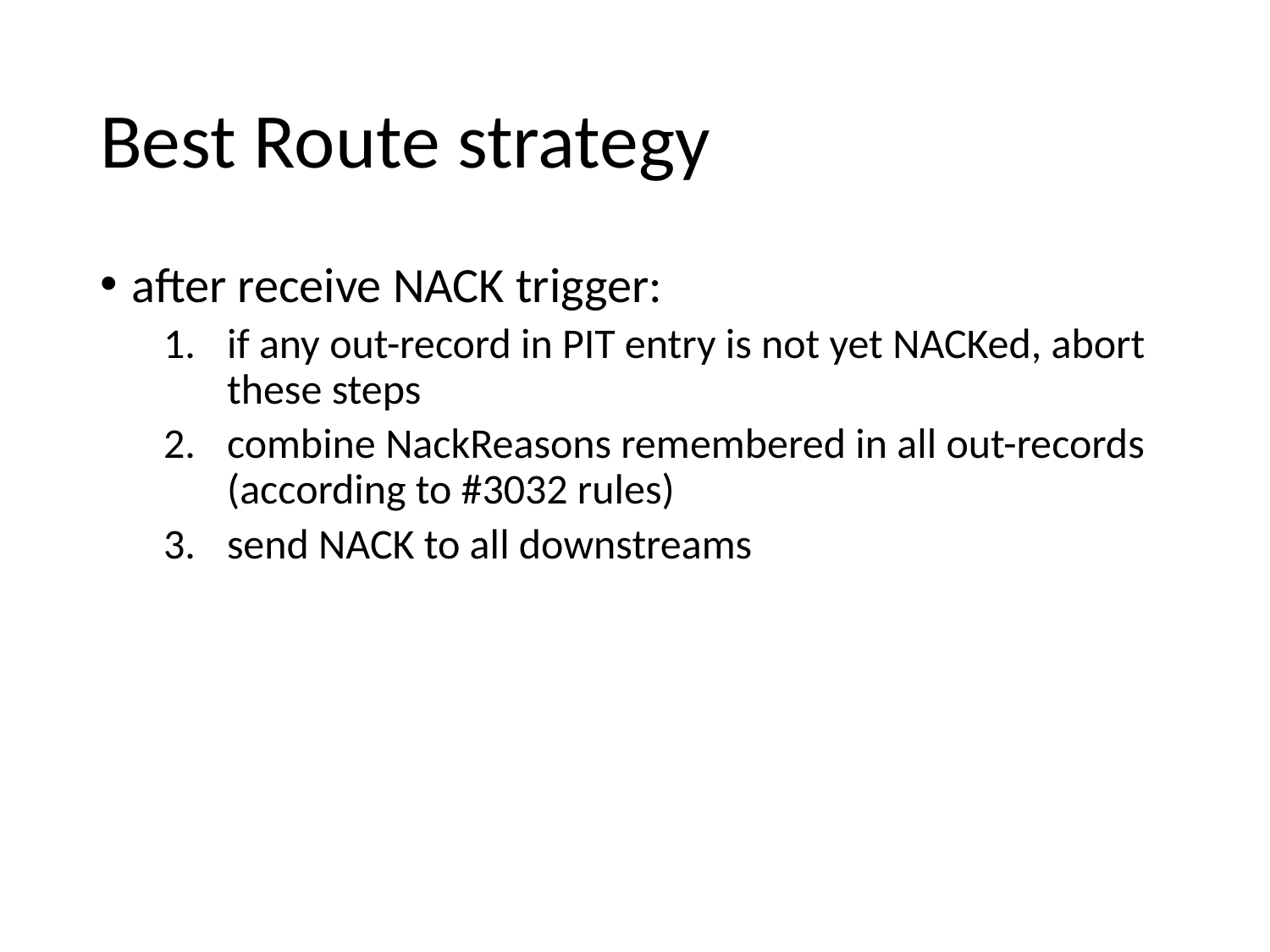

# Best Route strategy
after receive NACK trigger:
if any out-record in PIT entry is not yet NACKed, abort these steps
combine NackReasons remembered in all out-records (according to #3032 rules)
send NACK to all downstreams